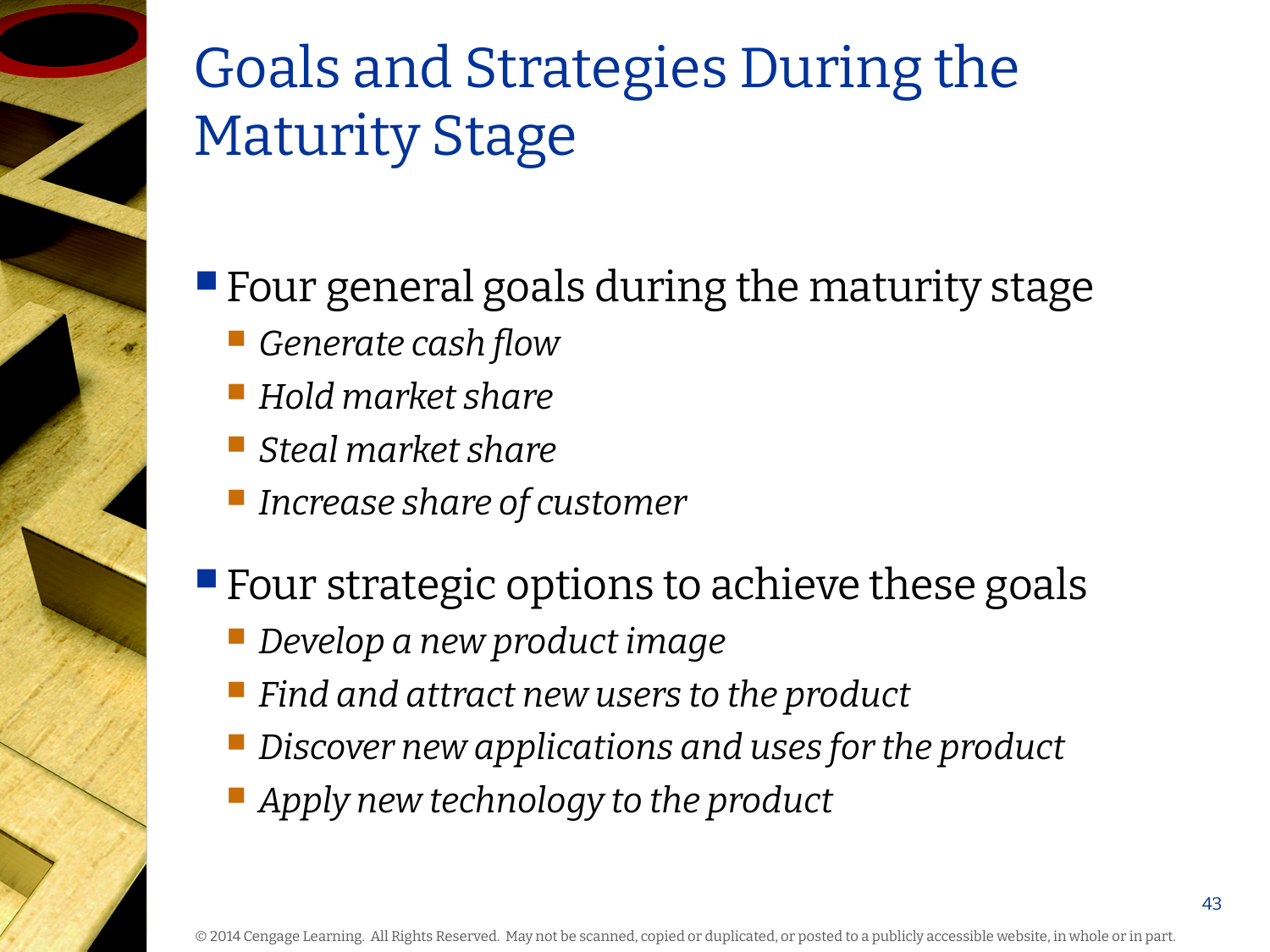

# Goals and Strategies During the Maturity Stage

Four general goals during the maturity stage
Generate cash flow
Hold market share
Steal market share
Increase share of customer
Four strategic options to achieve these goals
Develop a new product image
Find and attract new users to the product
Discover new applications and uses for the product
Apply new technology to the product
43